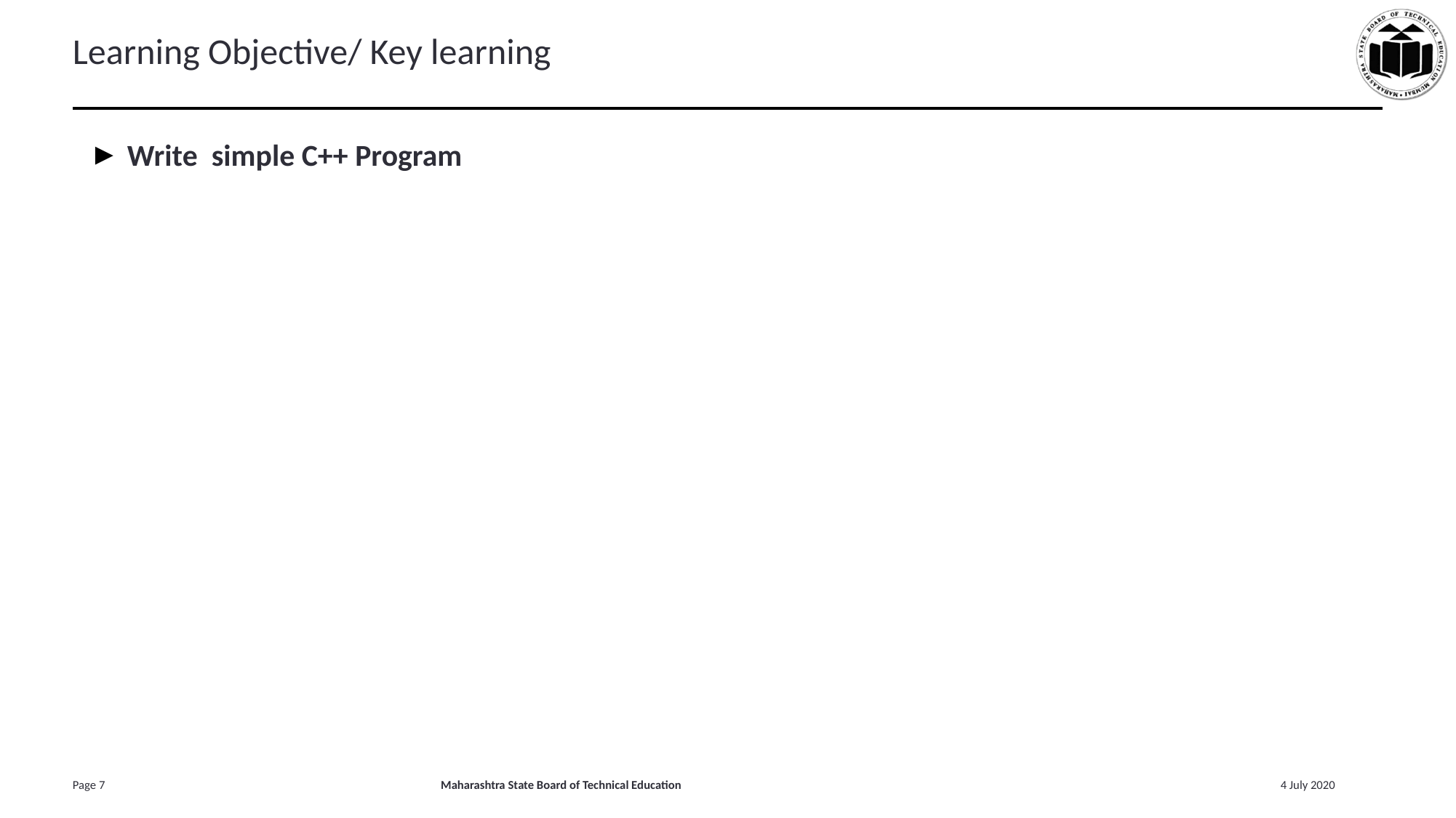

# Learning Objective/ Key learning
Write  simple C++ Program